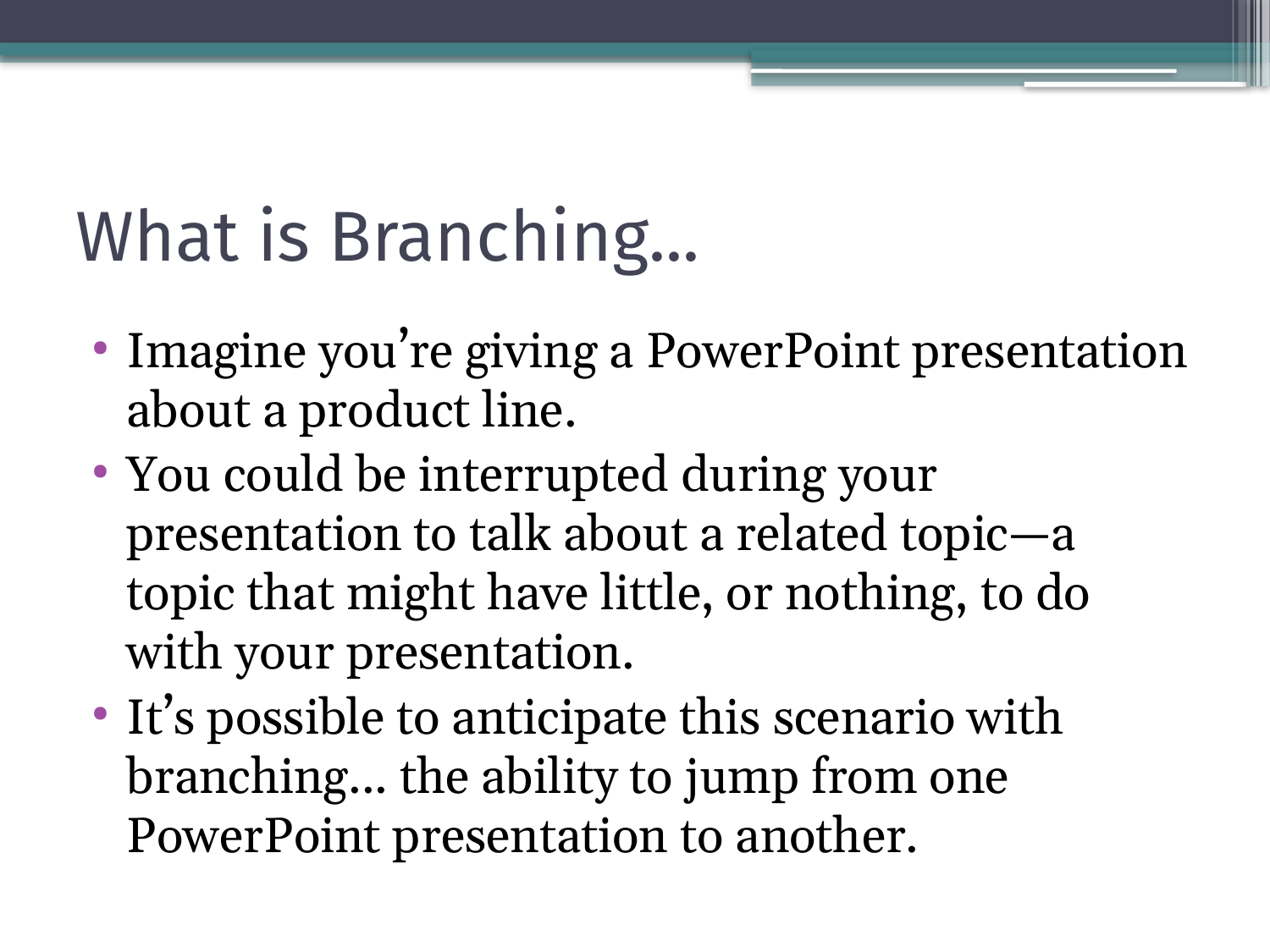

# What is Branching...
Imagine you’re giving a PowerPoint presentation about a product line.
You could be interrupted during your presentation to talk about a related topic—a topic that might have little, or nothing, to do with your presentation.
It’s possible to anticipate this scenario with branching... the ability to jump from one PowerPoint presentation to another.